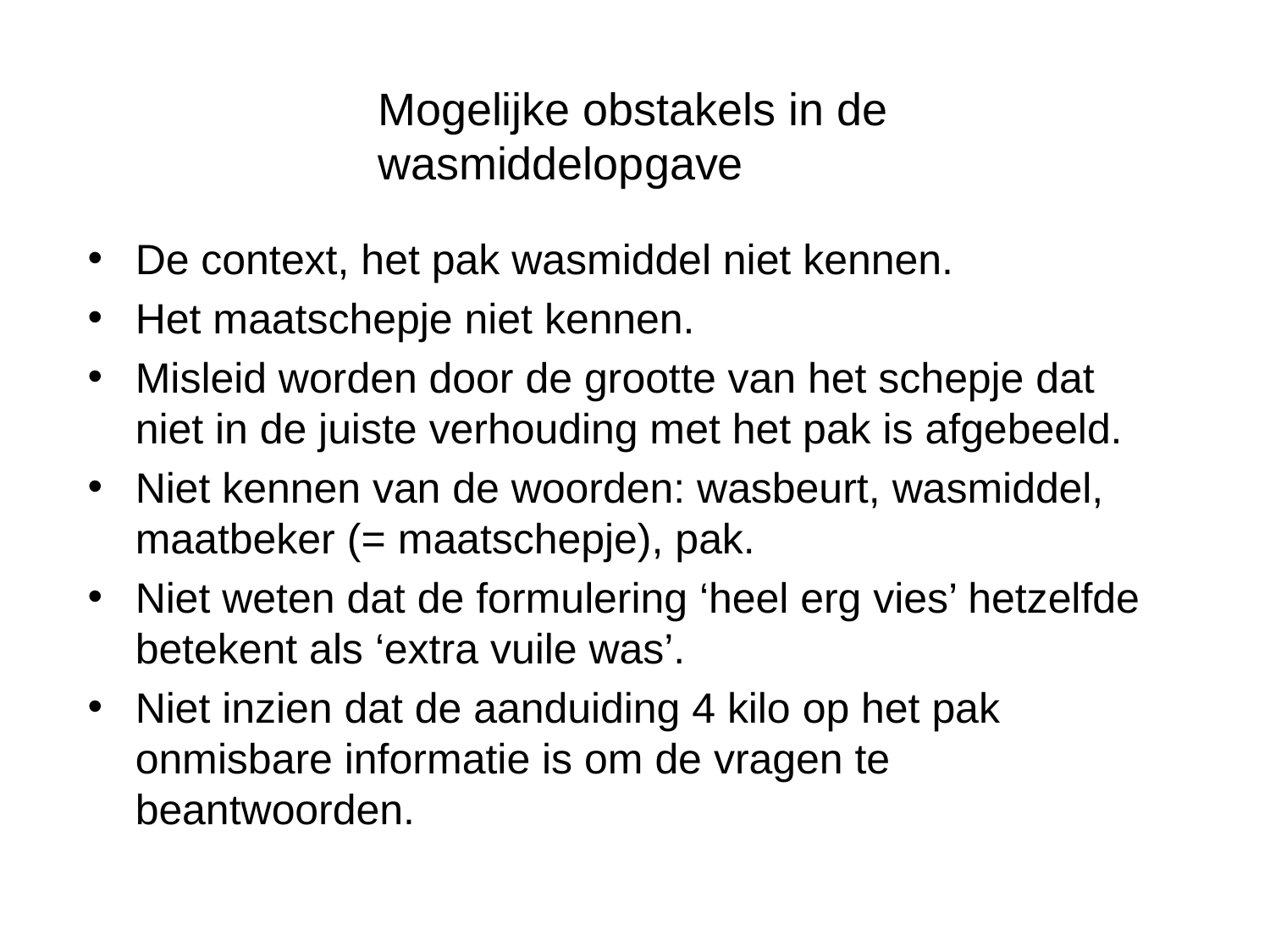

Mogelijke obstakels in de wasmiddelopgave
De context, het pak wasmiddel niet kennen.
Het maatschepje niet kennen.
Misleid worden door de grootte van het schepje dat niet in de juiste verhouding met het pak is afgebeeld.
Niet kennen van de woorden: wasbeurt, wasmiddel, maatbeker (= maatschepje), pak.
Niet weten dat de formulering ‘heel erg vies’ hetzelfde betekent als ‘extra vuile was’.
Niet inzien dat de aanduiding 4 kilo op het pak onmisbare informatie is om de vragen te beantwoorden.

Elwier Panama 111111